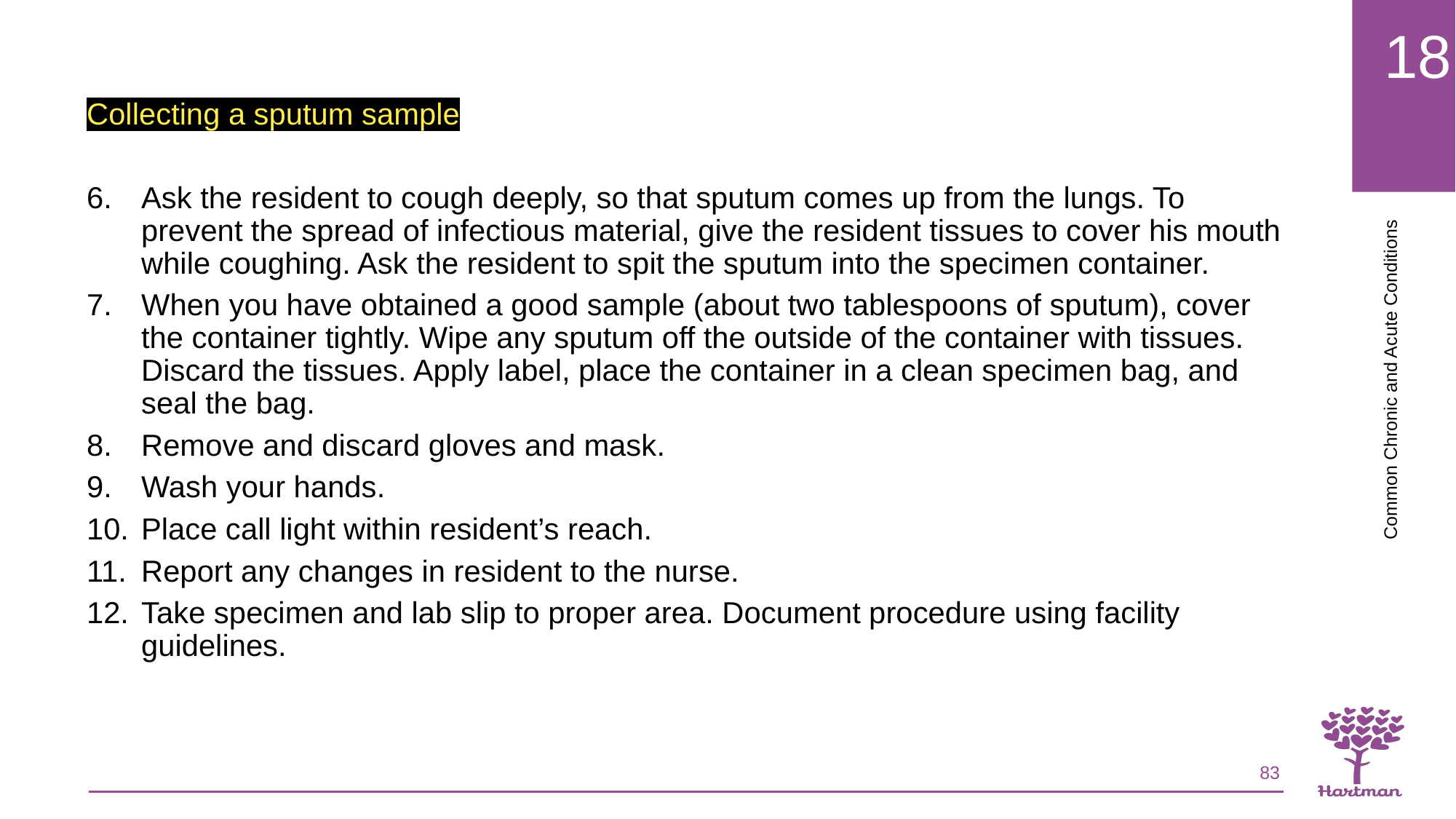

Collecting a sputum sample

Ask the resident to cough deeply, so that sputum comes up from the lungs. To prevent the spread of infectious material, give the resident tissues to cover his mouth while coughing. Ask the resident to spit the sputum into the specimen container.
When you have obtained a good sample (about two tablespoons of sputum), cover the container tightly. Wipe any sputum off the outside of the container with tissues. Discard the tissues. Apply label, place the container in a clean specimen bag, and seal the bag.
Remove and discard gloves and mask.
Wash your hands.
Place call light within resident’s reach.
Report any changes in resident to the nurse.
Take specimen and lab slip to proper area. Document procedure using facility guidelines.

83